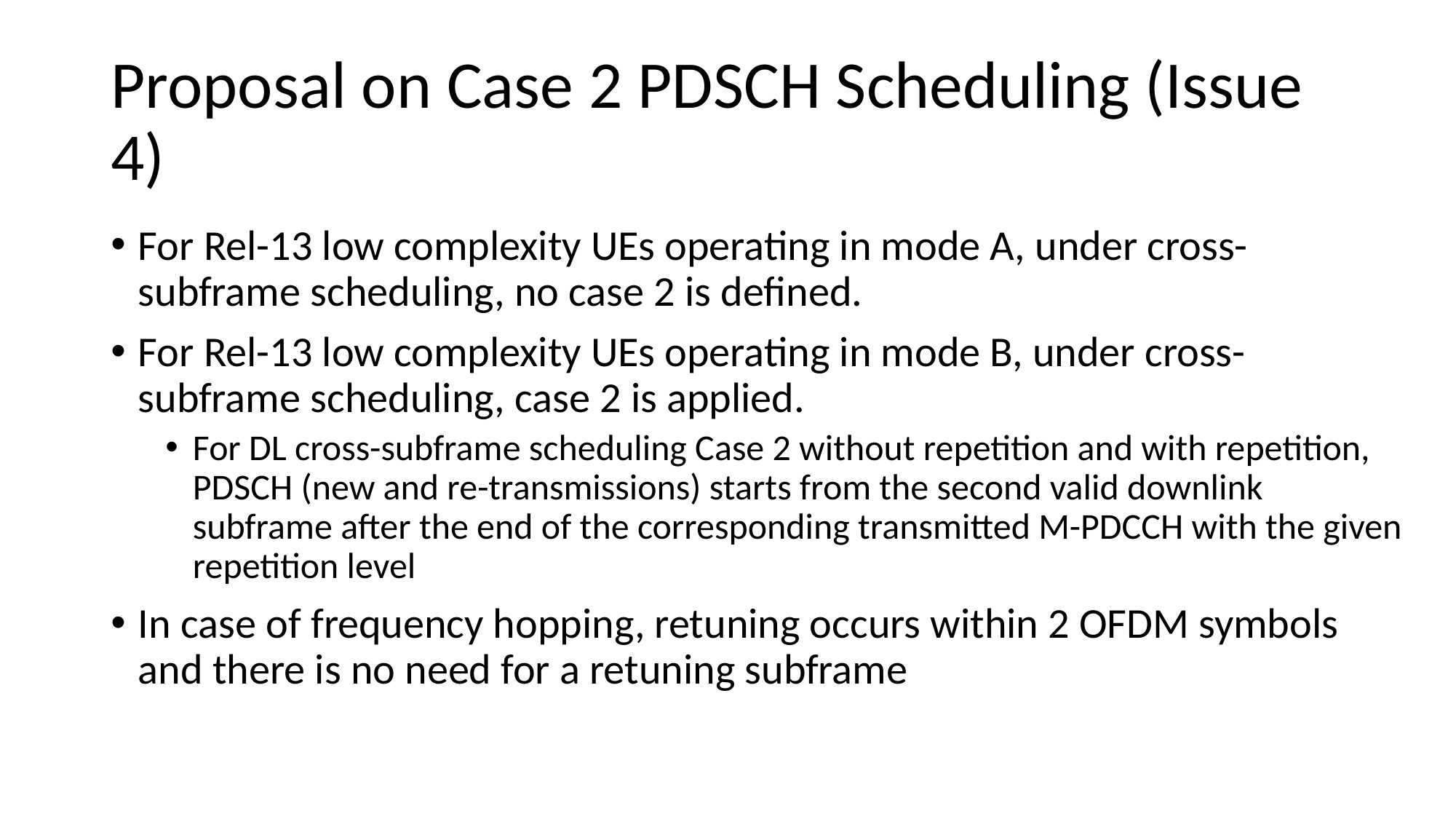

# Proposal on Case 2 PDSCH Scheduling (Issue 4)
For Rel-13 low complexity UEs operating in mode A, under cross-subframe scheduling, no case 2 is defined.
For Rel-13 low complexity UEs operating in mode B, under cross-subframe scheduling, case 2 is applied.
For DL cross-subframe scheduling Case 2 without repetition and with repetition, PDSCH (new and re-transmissions) starts from the second valid downlink subframe after the end of the corresponding transmitted M-PDCCH with the given repetition level
In case of frequency hopping, retuning occurs within 2 OFDM symbols and there is no need for a retuning subframe